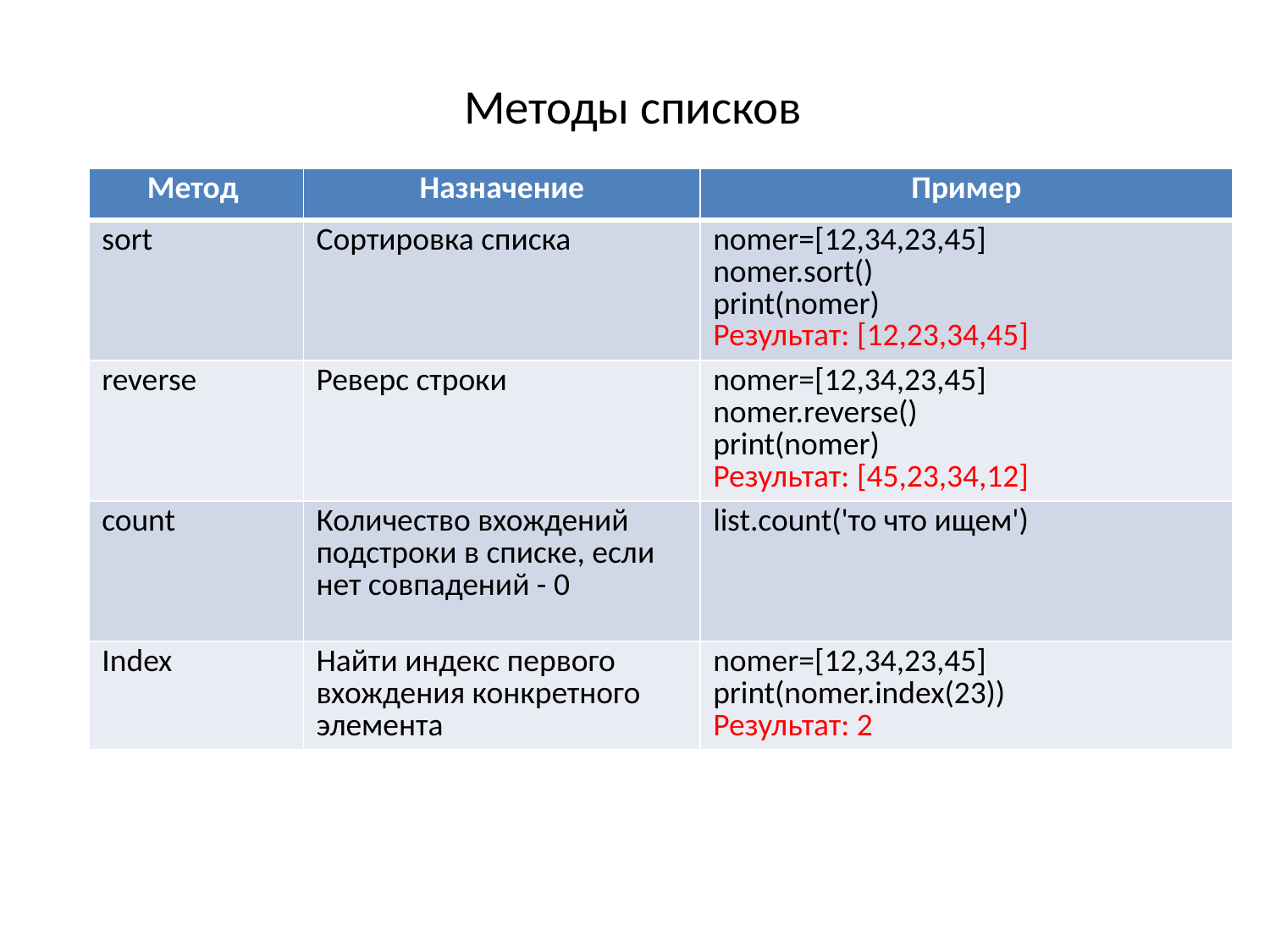

# Методы списков
| Метод | Назначение | Пример |
| --- | --- | --- |
| sort | Сортировка списка | nomer=[12,34,23,45] nomer.sort() print(nomer) Результат: [12,23,34,45] |
| reverse | Реверс строки | nomer=[12,34,23,45] nomer.reverse() print(nomer) Результат: [45,23,34,12] |
| count | Количество вхождений подстроки в списке, если нет совпадений - 0 | list.count('то что ищем') |
| Index | Найти индекс первого вхождения конкретного элемента | nomer=[12,34,23,45] print(nomer.index(23)) Результат: 2 |